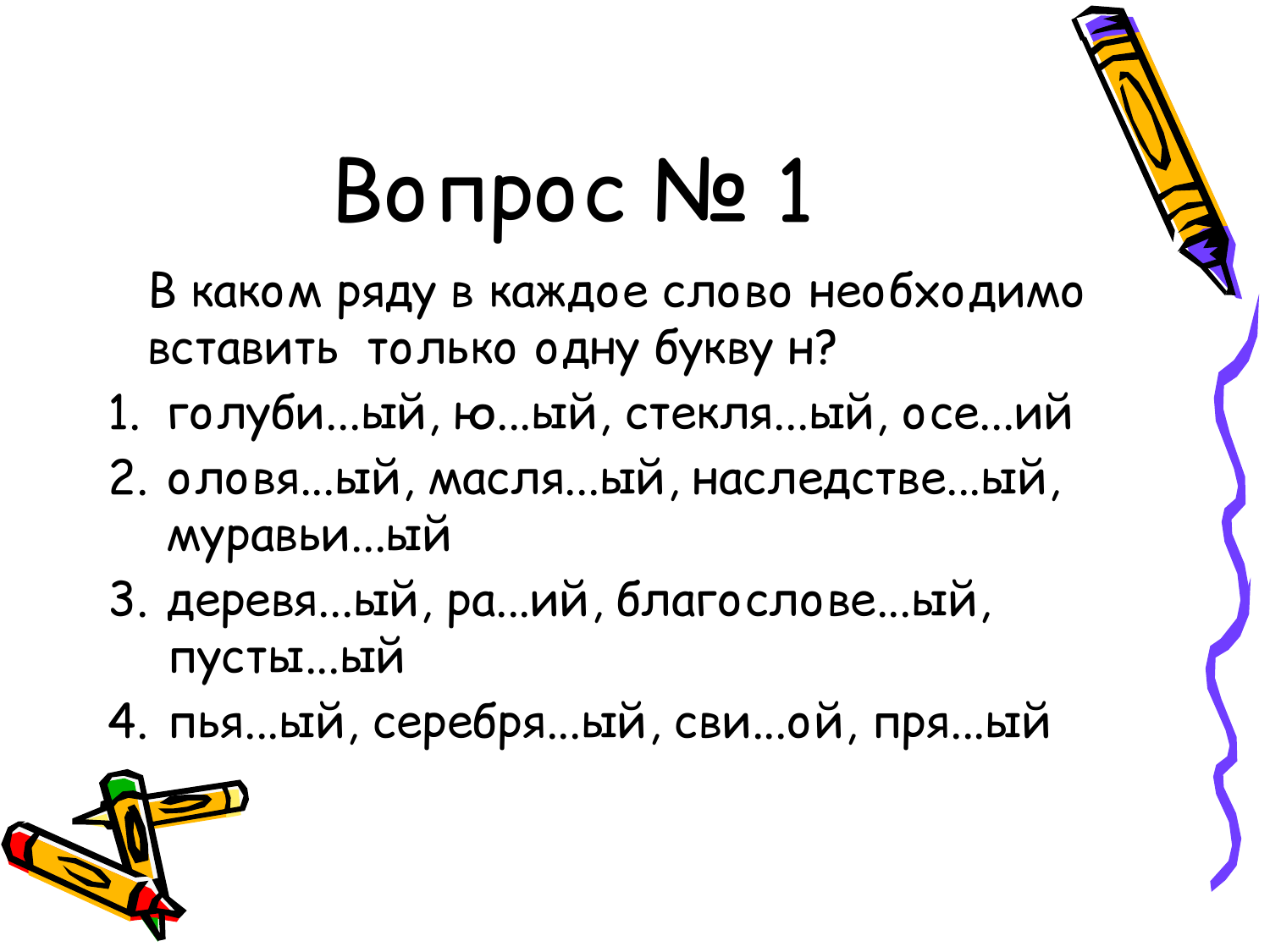

# Вопрос № 1
		В каком ряду в каждое слово необходимо вставить  только одну букву н?
голуби...ый, ю...ый, стекля...ый, осе...ий
оловя...ый, масля...ый, наследстве...ый, муравьи...ый
деревя...ый, ра...ий, благослове...ый, пусты...ый
пья...ый, серебря...ый, сви...ой, пря...ый